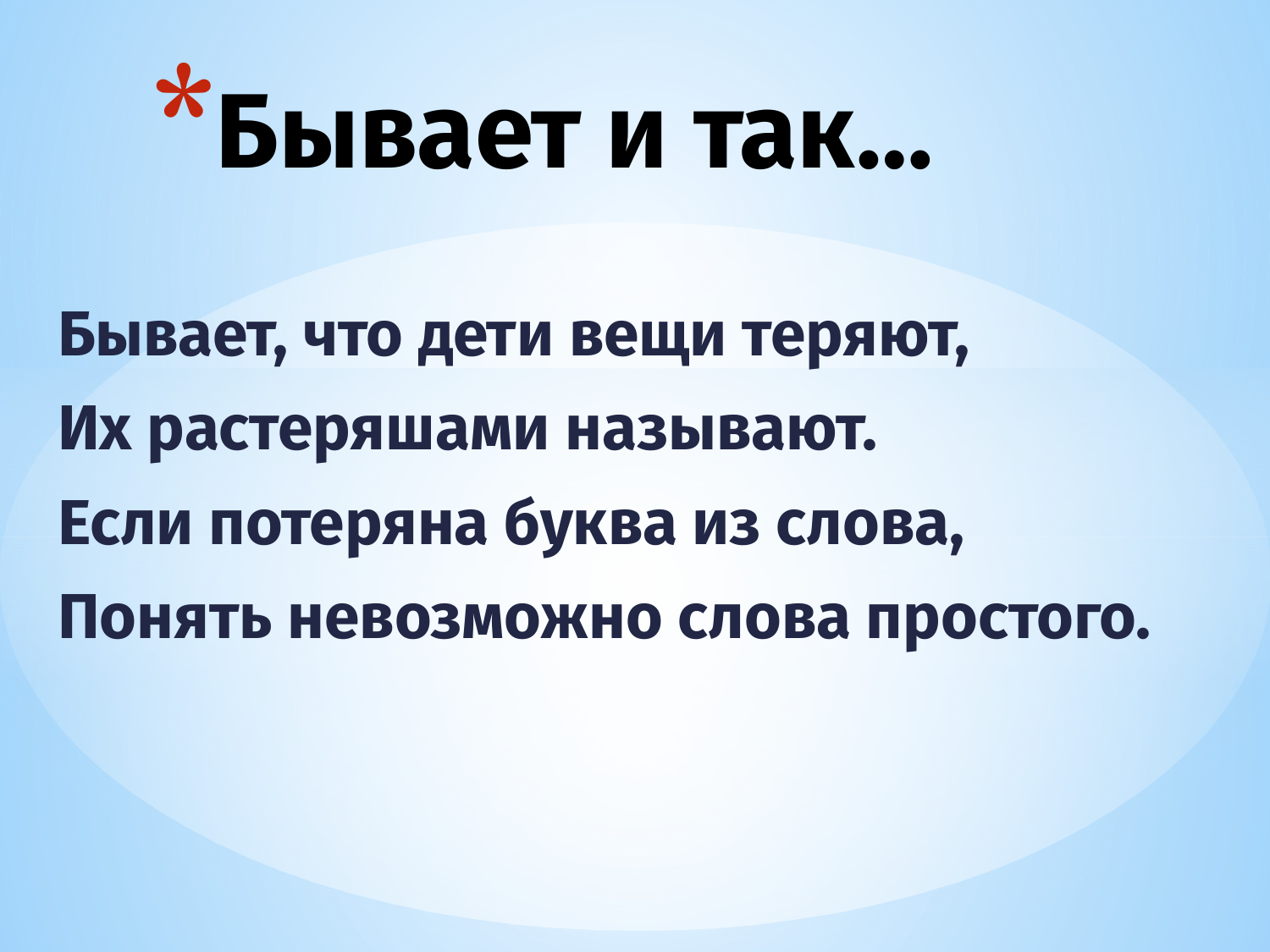

# Бывает и так…
Бывает, что дети вещи теряют,
Их растеряшами называют.
Если потеряна буква из слова,
Понять невозможно слова простого.